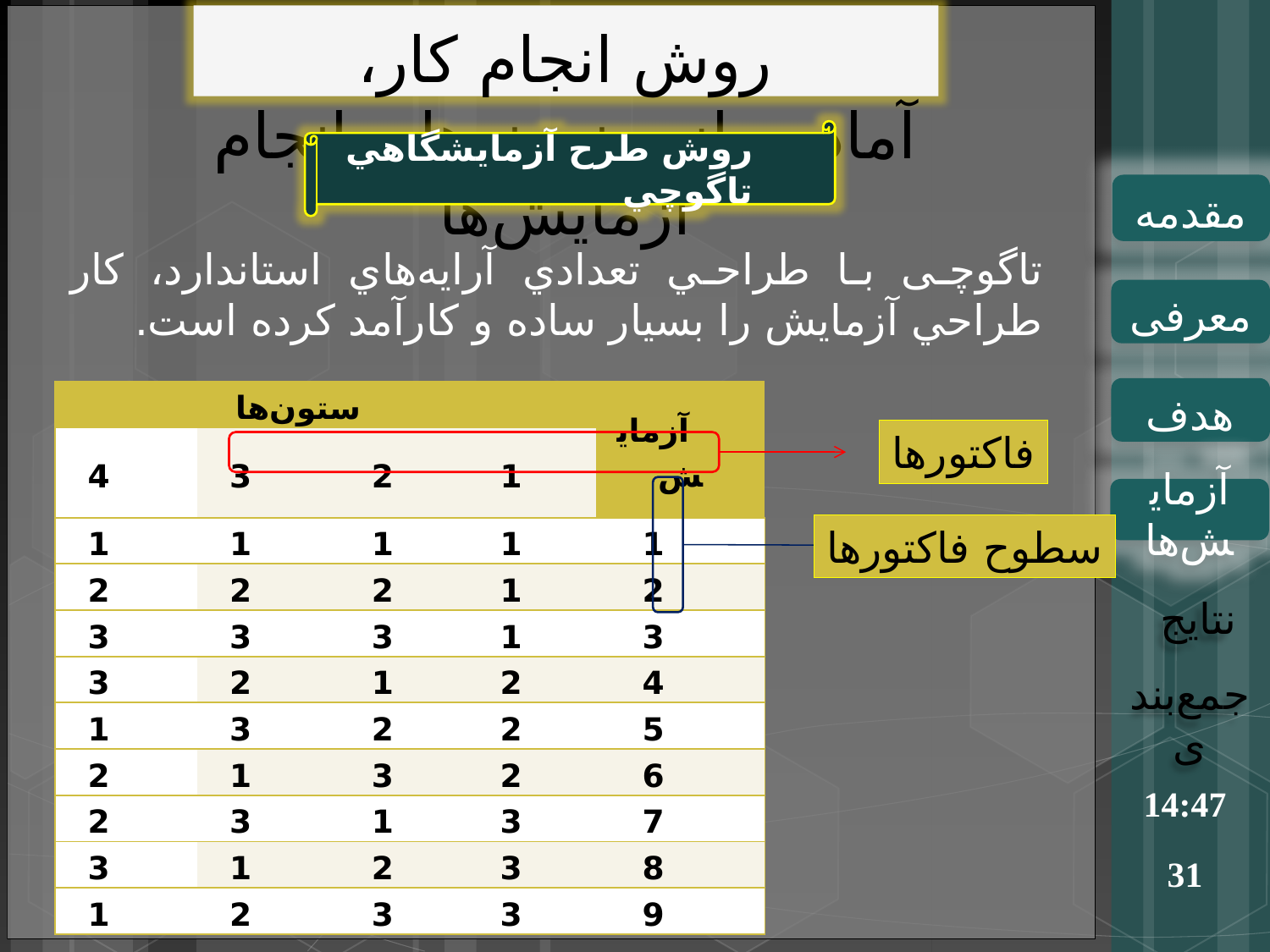

روش انجام کار، آماده‌سازی نمونه‌ها و انجام آزمایش‌ها
روش طرح آزمايشگاهي تاگوچي
مقدمه
تاگوچی با طراحي تعدادي آرايه‌هاي استاندارد، کار طراحي آزمايش را بسيار ساده و کارآمد کرده است.
معرفی
هدف
| ستون‌ها |  |  |  | آزمایش |
| --- | --- | --- | --- | --- |
| 4 | 3 | 2 | 1 |  |
| 1 | 1 | 1 | 1 | 1 |
| 2 | 2 | 2 | 1 | 2 |
| 3 | 3 | 3 | 1 | 3 |
| 3 | 2 | 1 | 2 | 4 |
| 1 | 3 | 2 | 2 | 5 |
| 2 | 1 | 3 | 2 | 6 |
| 2 | 3 | 1 | 3 | 7 |
| 3 | 1 | 2 | 3 | 8 |
| 1 | 2 | 3 | 3 | 9 |
فاکتورها

آزمایش‌ها
سطوح فاکتورها
نتایج
جمع‌بندی